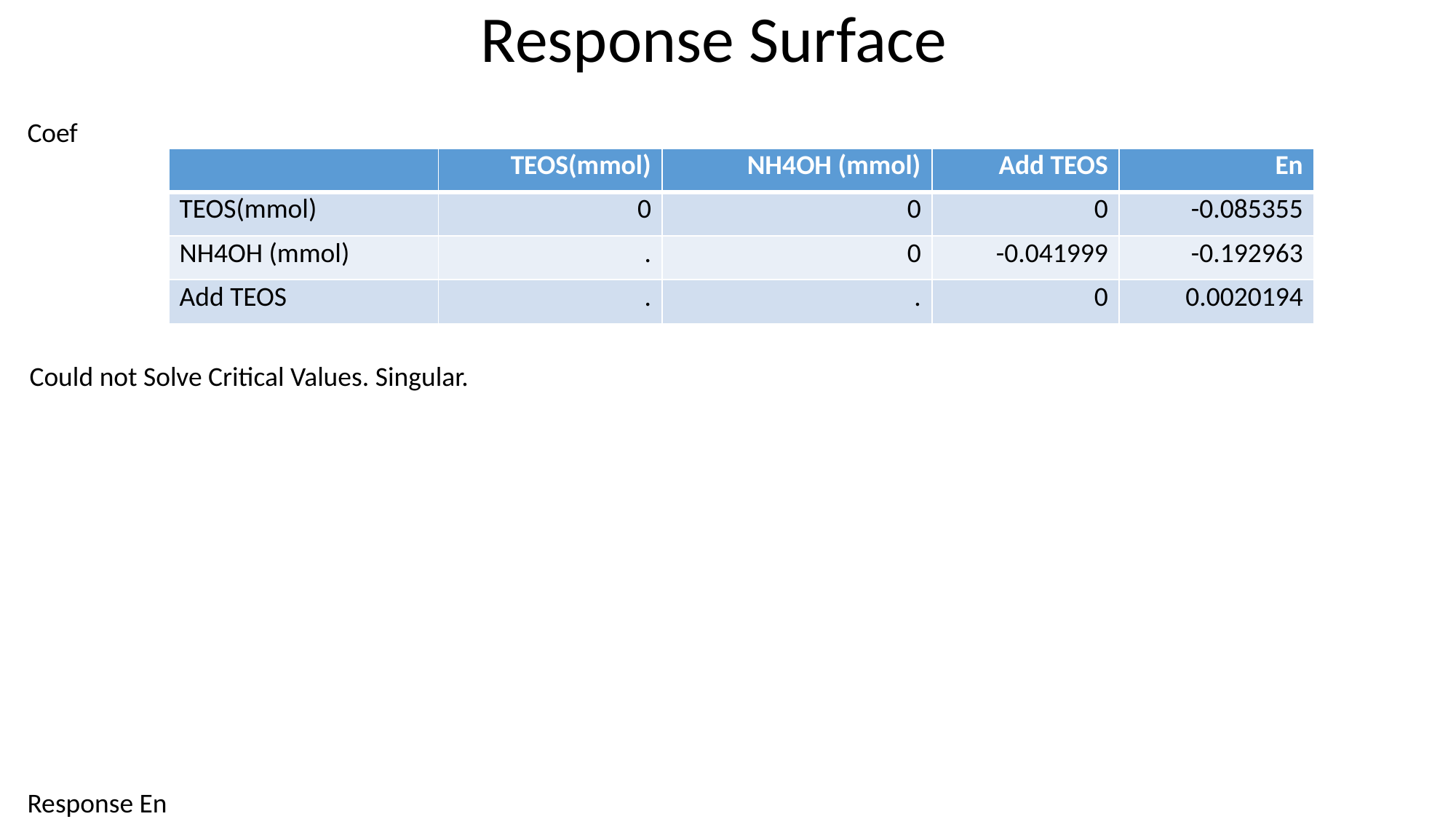

# Response Surface
Coef
|  | TEOS(mmol) | NH4OH (mmol) | Add TEOS | En |
| --- | --- | --- | --- | --- |
| TEOS(mmol) | 0 | 0 | 0 | -0.085355 |
| NH4OH (mmol) | . | 0 | -0.041999 | -0.192963 |
| Add TEOS | . | . | 0 | 0.0020194 |
Could not Solve Critical Values. Singular.
Response En